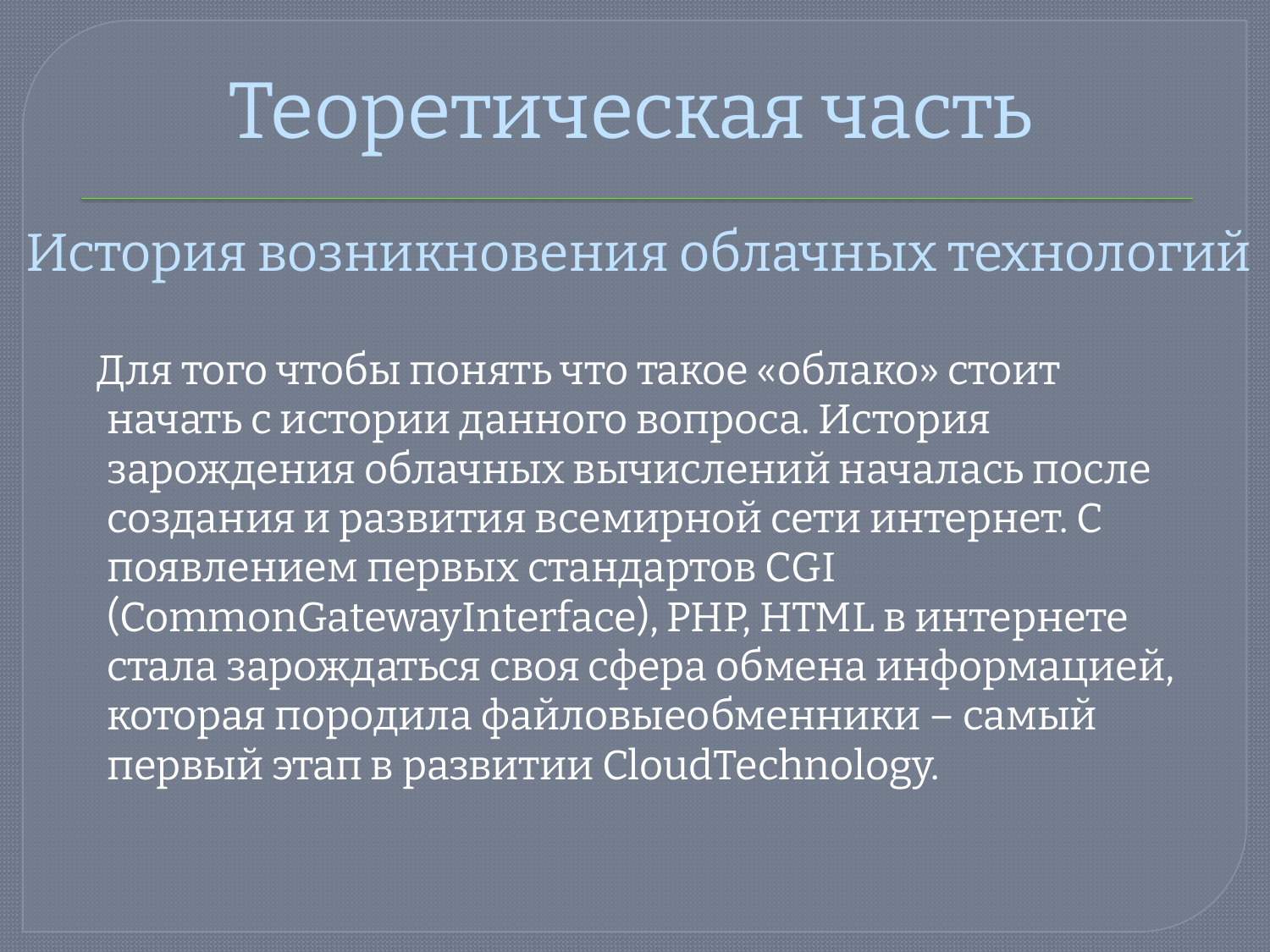

# Теоретическая часть История возникновения облачных технологий
   Для того чтобы понять что такое «облако» стоит начать с истории данного вопроса. История зарождения облачных вычислений началась после создания и развития всемирной сети интернет. С появлением первых стандартов CGI (CommonGatewayInterface), PHP, HTML в интернете стала зарождаться своя сфера обмена информацией, которая породила файловыеобменники – самый первый этап в развитии CloudTechnology.